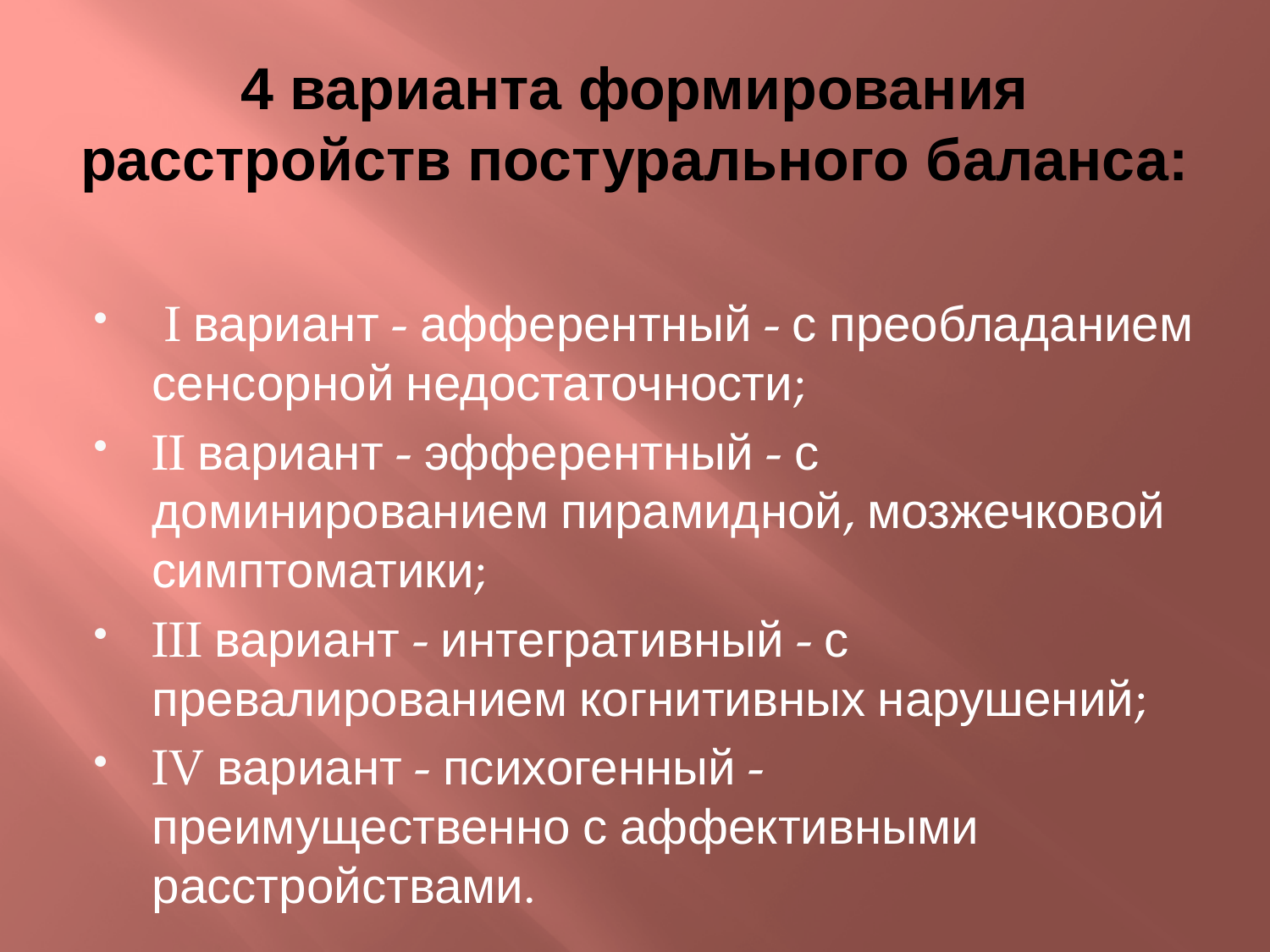

# 4 варианта формирования расстройств постурального баланса:
 I вариант - афферентный - с преобладанием сенсорной недостаточности;
II вариант - эфферентный - с доминированием пирамидной, мозжечковой симптоматики;
III вариант - интегративный - с превалированием когнитивных нарушений;
IV вариант - психогенный - преимущественно с аффективными расстройствами.